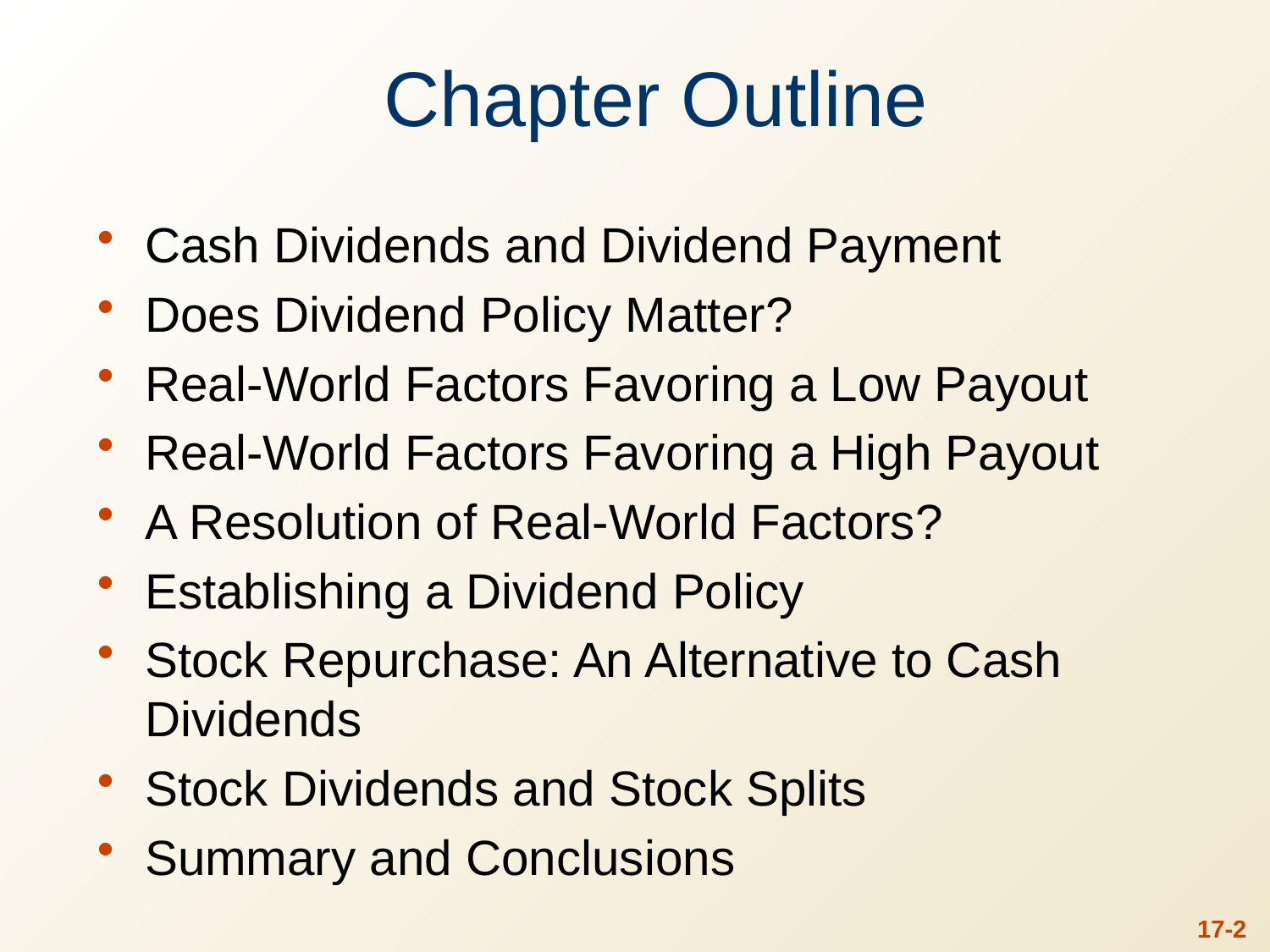

# Chapter Outline
Cash Dividends and Dividend Payment
Does Dividend Policy Matter?
Real-World Factors Favoring a Low Payout
Real-World Factors Favoring a High Payout
A Resolution of Real-World Factors?
Establishing a Dividend Policy
Stock Repurchase: An Alternative to Cash Dividends
Stock Dividends and Stock Splits
Summary and Conclusions
17-2